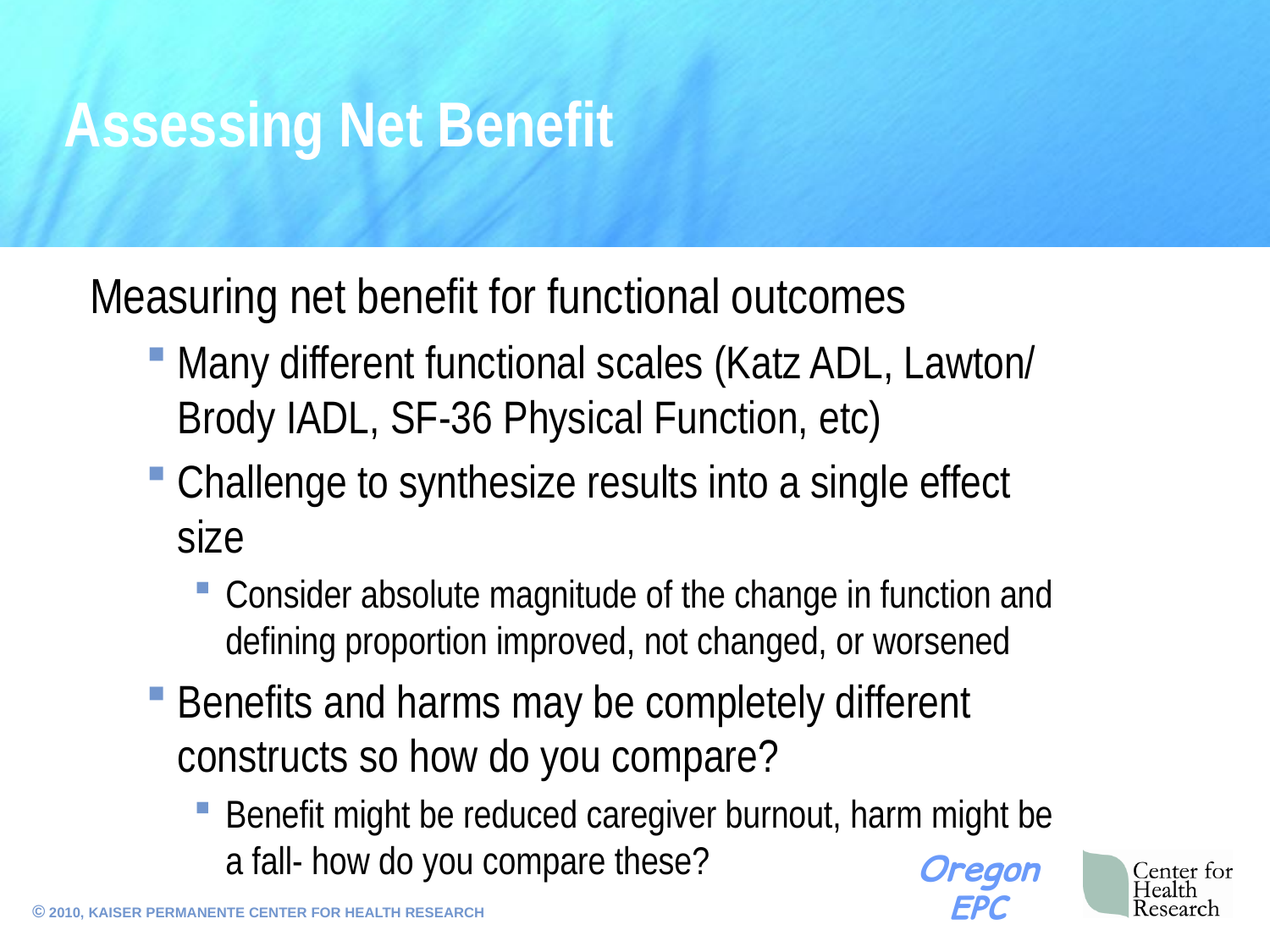

# Assessing Net Benefit
Measuring net benefit for functional outcomes
Many different functional scales (Katz ADL, Lawton/ Brody IADL, SF-36 Physical Function, etc)
Challenge to synthesize results into a single effect size
Consider absolute magnitude of the change in function and defining proportion improved, not changed, or worsened
Benefits and harms may be completely different constructs so how do you compare?
Benefit might be reduced caregiver burnout, harm might be a fall- how do you compare these?
15